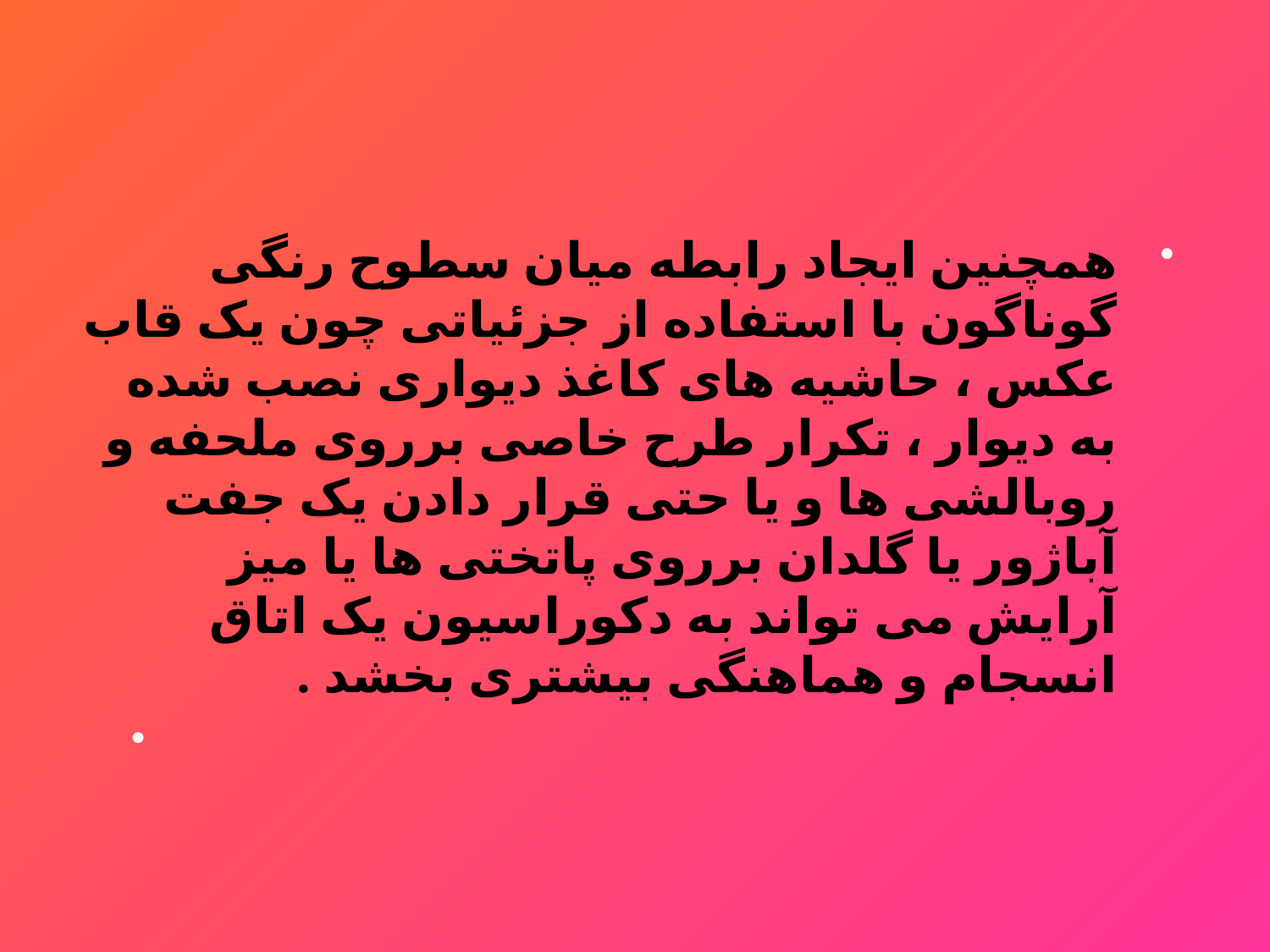

#
همچنین ایجاد رابطه میان سطوح رنگی گوناگون با استفاده از جزئیاتی چون یک قاب عکس ، حاشیه های کاغذ دیواری نصب شده به دیوار ، تکرار طرح خاصی برروی ملحفه و روبالشی ها و یا حتی قرار دادن یک جفت آباژور یا گلدان برروی پاتختی ها یا میز آرایش می تواند به دکوراسیون یک اتاق انسجام و هماهنگی بیشتری بخشد .